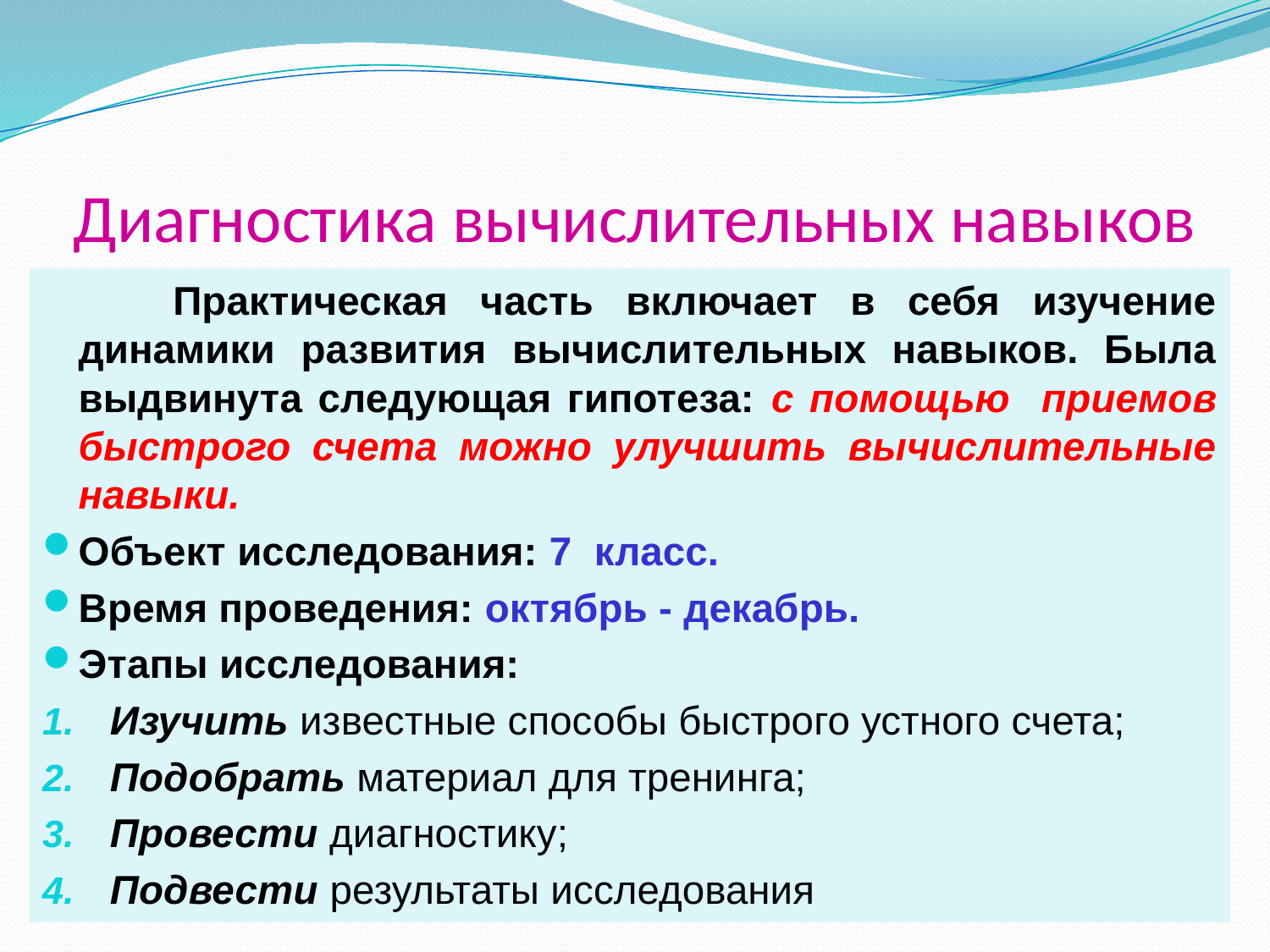

# Диагностика вычислительных навыков
    Практическая часть включает в себя изучение динамики развития вычислительных навыков. Была выдвинута следующая гипотеза: с помощью  приемов быстрого счета можно улучшить вычислительные навыки.
Объект исследования: 7  класс.
Время проведения: октябрь - декабрь.
Этапы исследования:
Изучить известные способы быстрого устного счета;
Подобрать материал для тренинга;
Провести диагностику;
Подвести результаты исследования